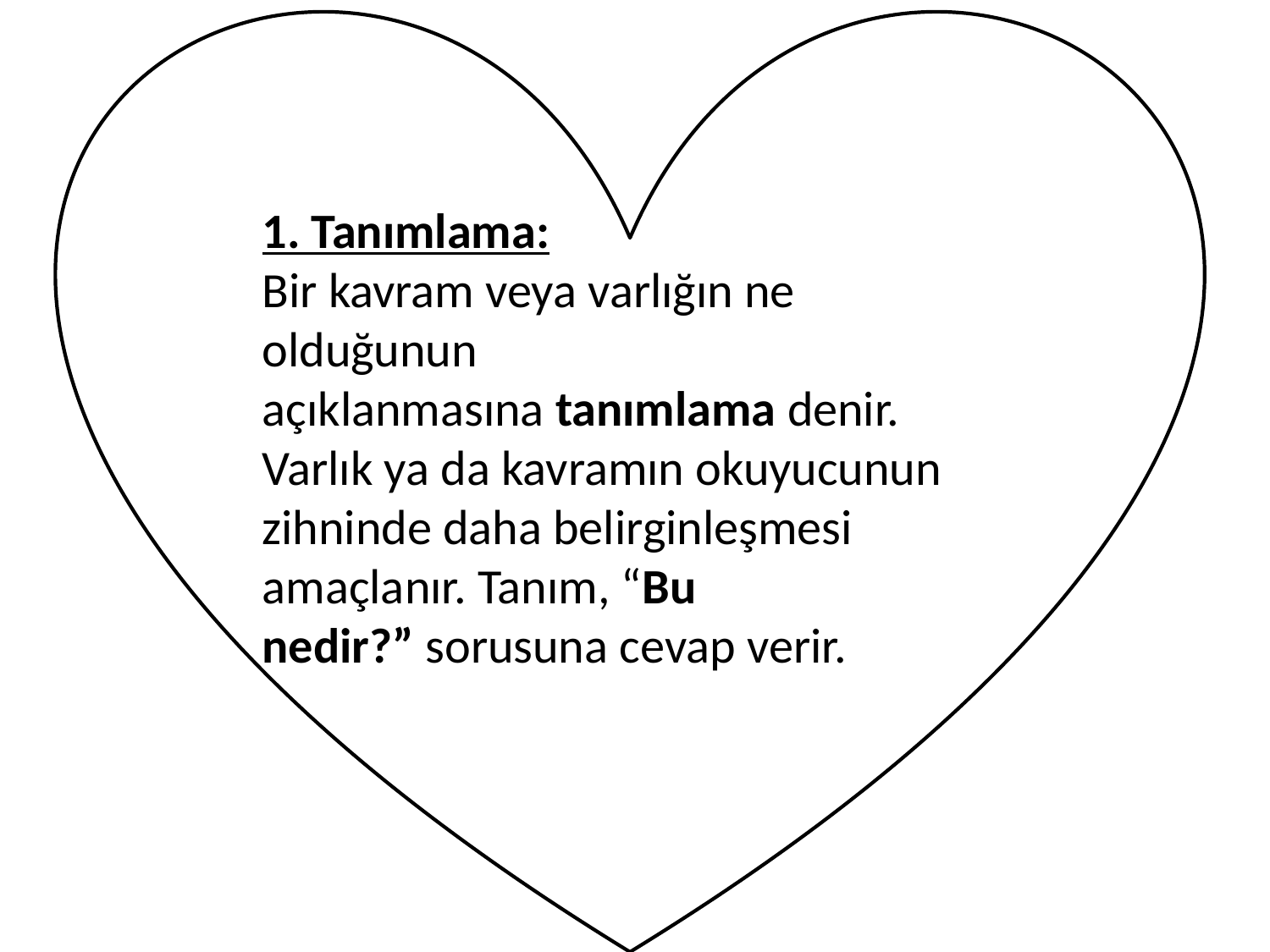

1. Tanımlama:
Bir kavram veya varlığın ne olduğunun açıklanmasına tanımlama denir. Varlık ya da kavramın okuyucunun zihninde daha belirginleşmesi amaçlanır. Tanım, “Bu nedir?” sorusuna cevap verir.
#